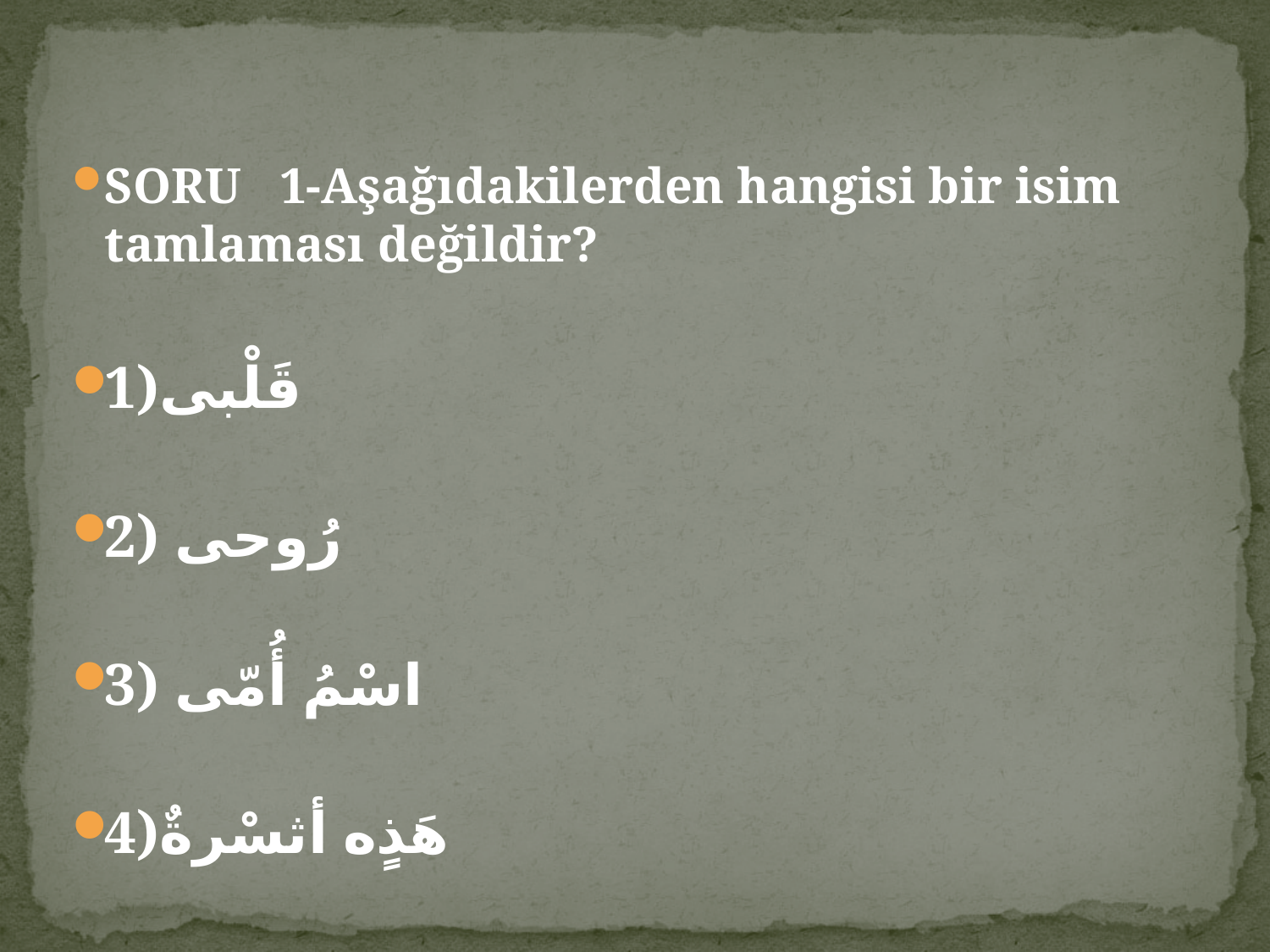

SORU   1-Aşağıdakilerden hangisi bir isim tamlaması değildir?

1)قَلْبى

2) رُوحى

3) اسْمُ أُمّى

4)هَذٍه أثسْرةٌ